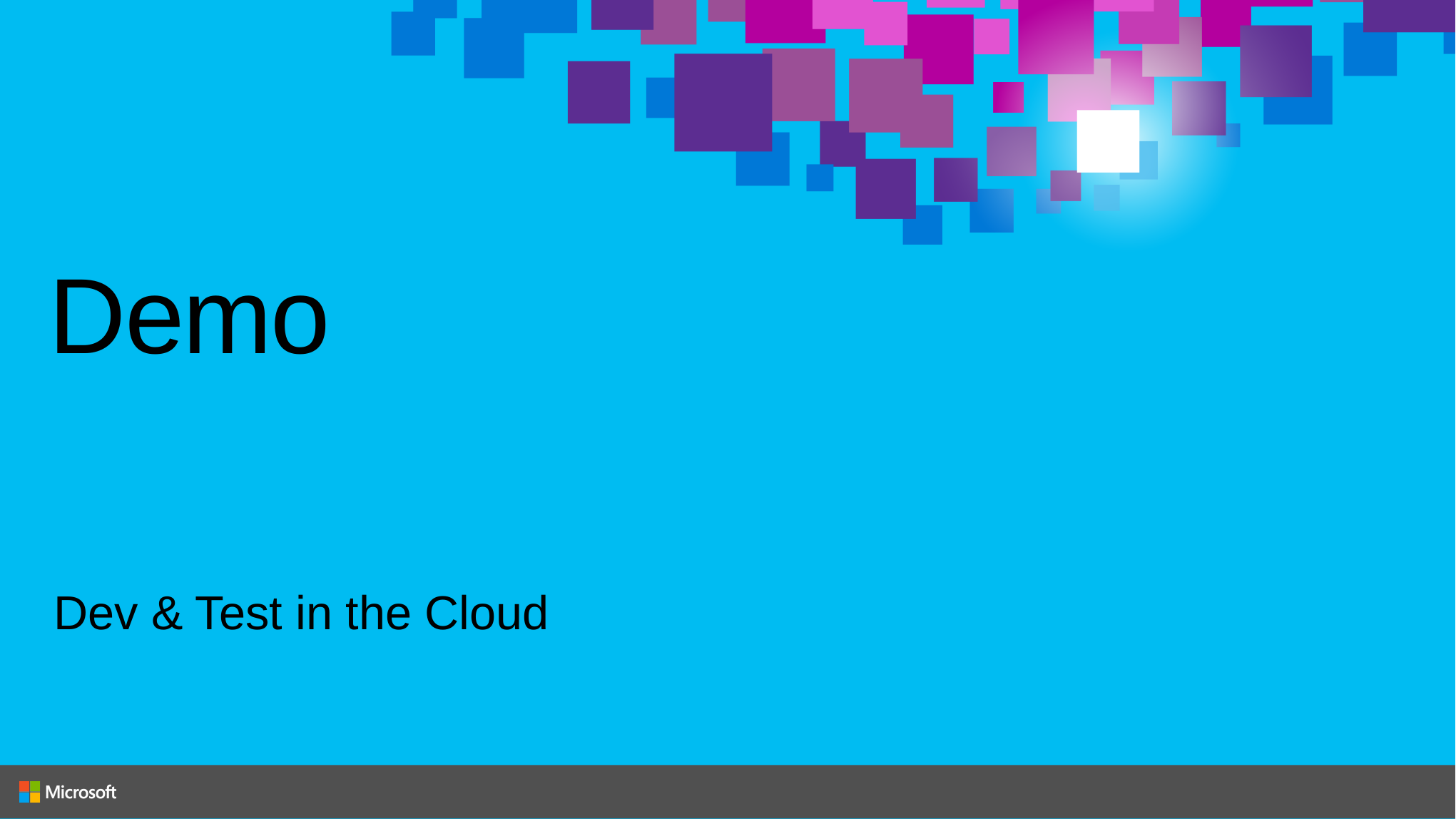

# Demo
Dev & Test in the Cloud